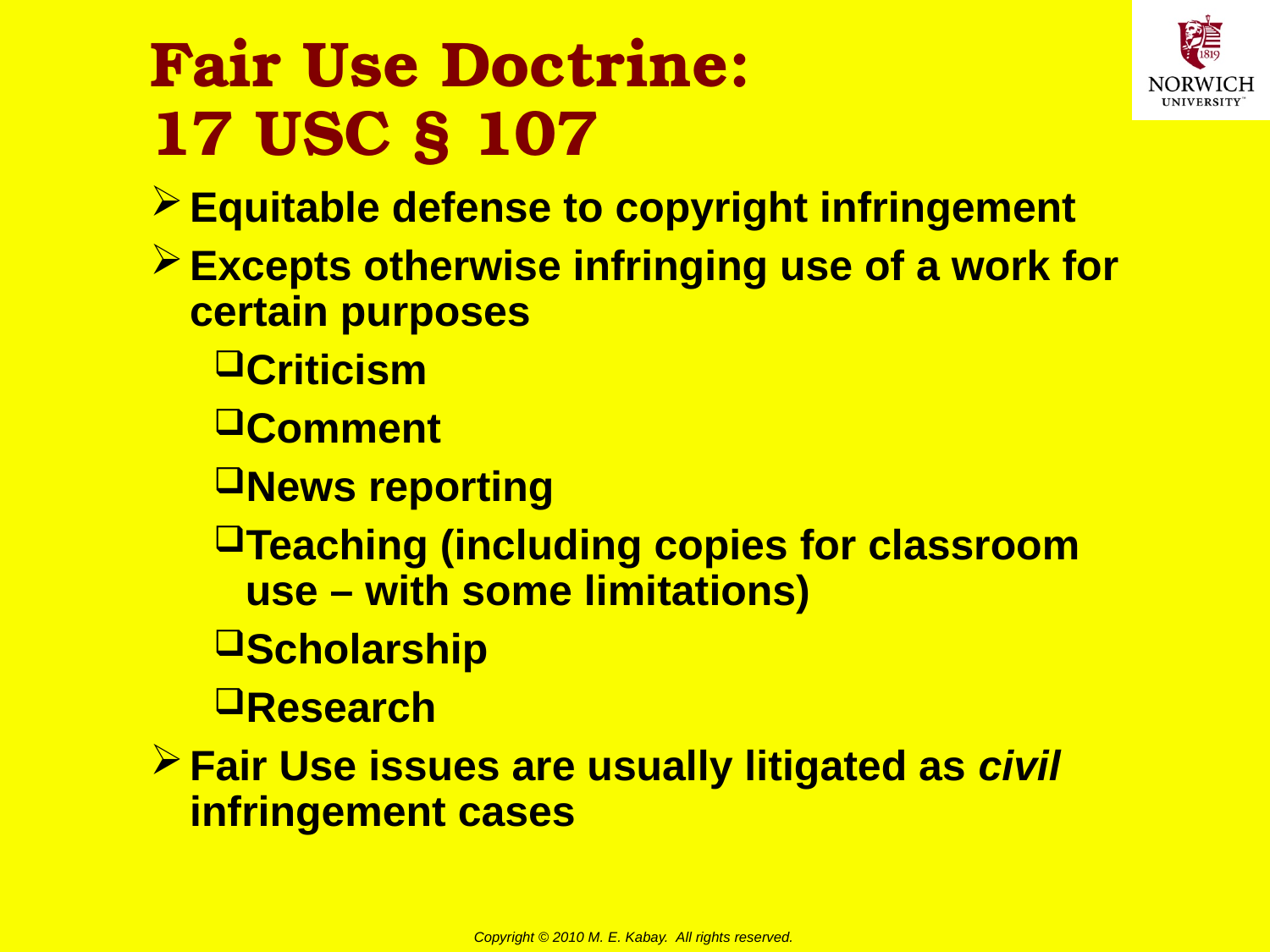

# Fair Use Doctrine: 17 USC § 107
Equitable defense to copyright infringement
Excepts otherwise infringing use of a work for certain purposes
Criticism
Comment
News reporting
Teaching (including copies for classroom use – with some limitations)
Scholarship
Research
Fair Use issues are usually litigated as civil infringement cases